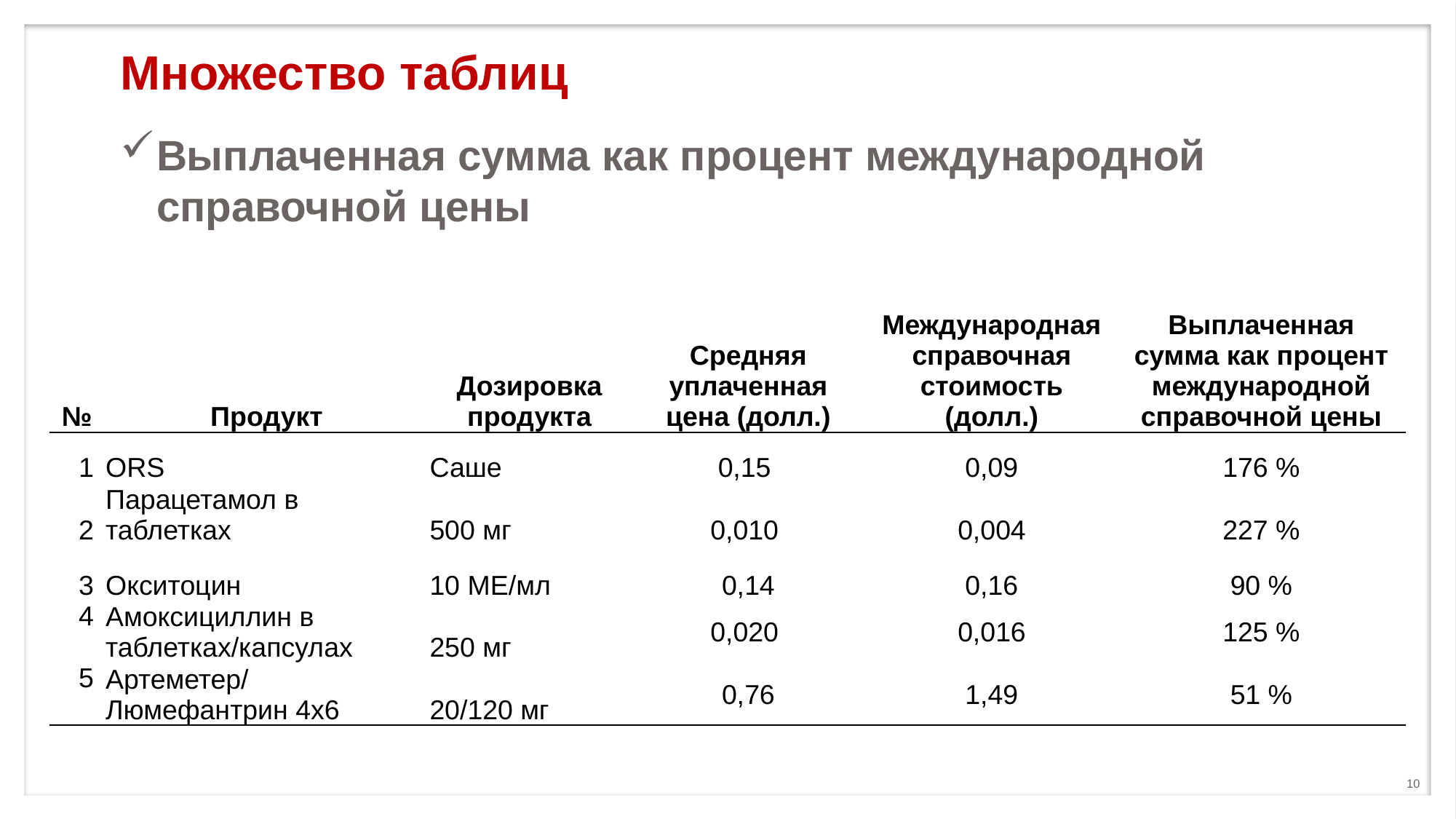

# Множество таблиц
Выплаченная сумма как процент международной справочной цены
| № | Продукт | Дозировка продукта | Средняя уплаченная цена (долл.) | Международная справочная стоимость (долл.) | Выплаченная сумма как процент международной справочной цены |
| --- | --- | --- | --- | --- | --- |
| 1 | ORS | Саше | 0,15 | 0,09 | 176 % |
| 2 | Парацетамол в таблетках | 500 мг | 0,010 | 0,004 | 227 % |
| 3 | Окситоцин | 10 МЕ/мл | 0,14 | 0,16 | 90 % |
| 4 | Амоксициллин в таблетках/капсулах | 250 мг | 0,020 | 0,016 | 125 % |
| 5 | Артеметер/ Люмефантрин 4х6 | 20/120 мг | 0,76 | 1,49 | 51 % |
10